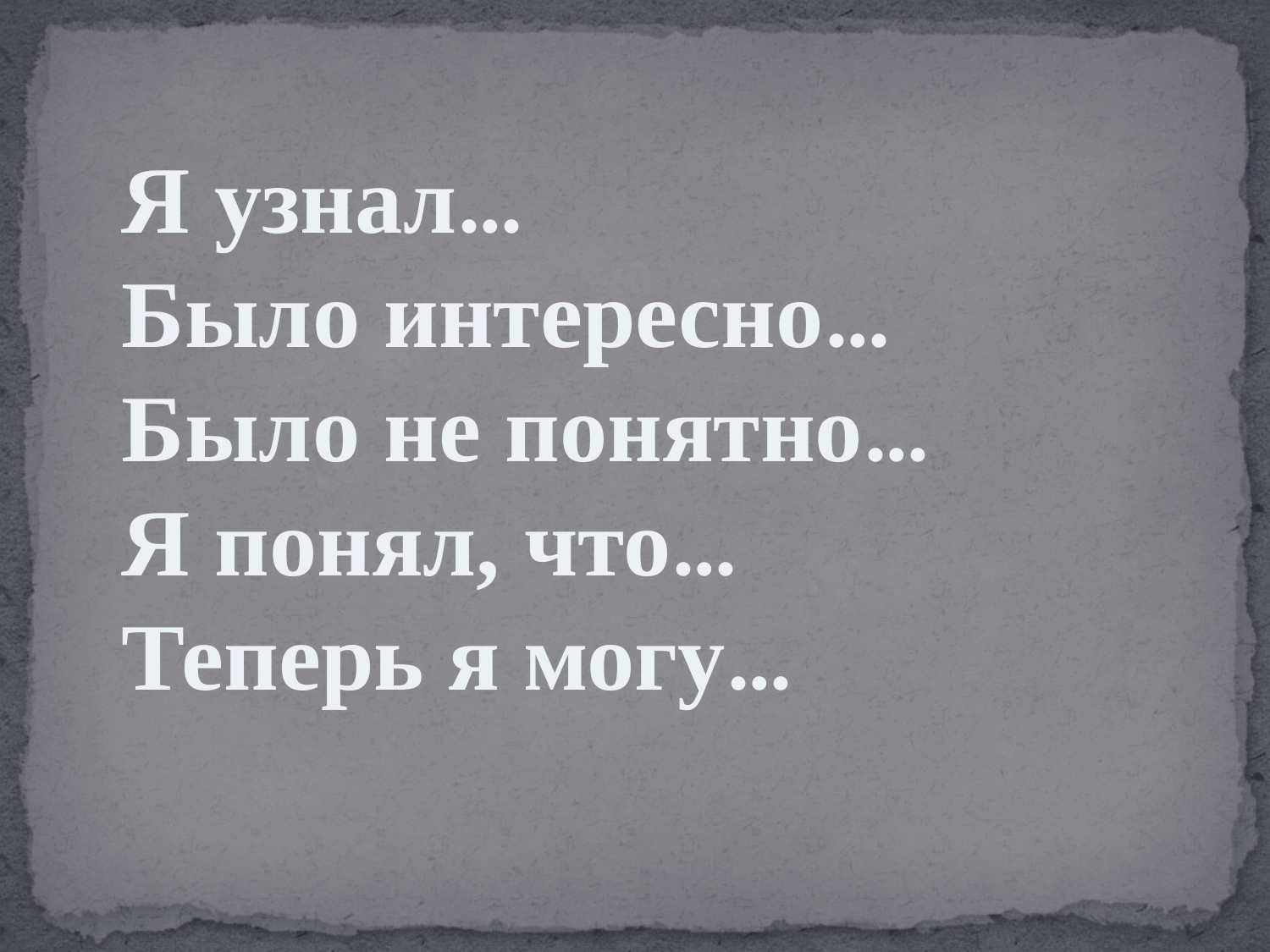

Я узнал…
Было интересно…
Было не понятно…
Я понял, что…
Теперь я могу…